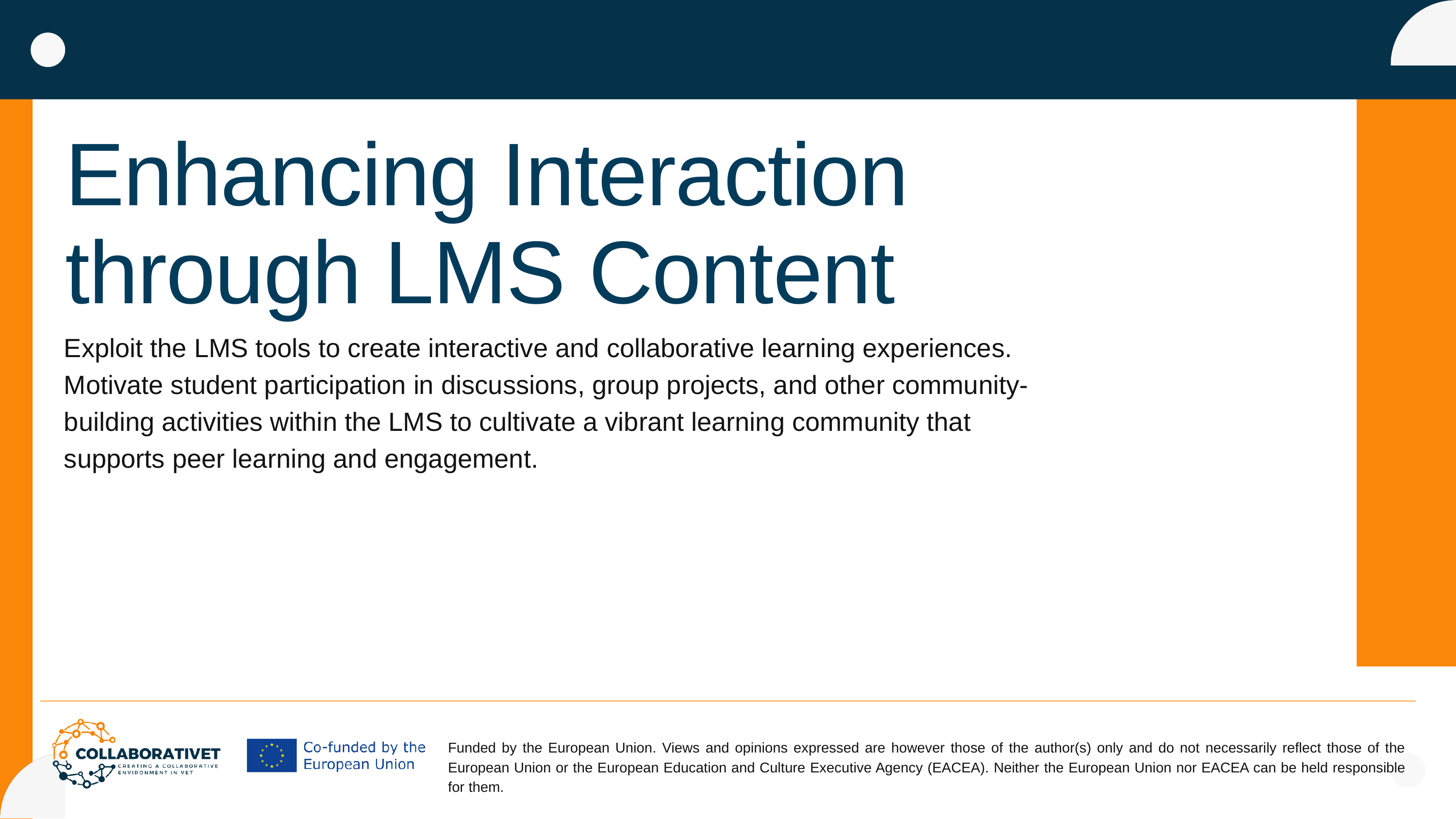

Enhancing Interaction through LMS Content
Exploit the LMS tools to create interactive and collaborative learning experiences. Motivate student participation in discussions, group projects, and other community-building activities within the LMS to cultivate a vibrant learning community that supports peer learning and engagement.

Funded by the European Union. Views and opinions expressed are however those of the author(s) only and do not necessarily reflect those of the European Union or the European Education and Culture Executive Agency (EACEA). Neither the European Union nor EACEA can be held responsible for them.